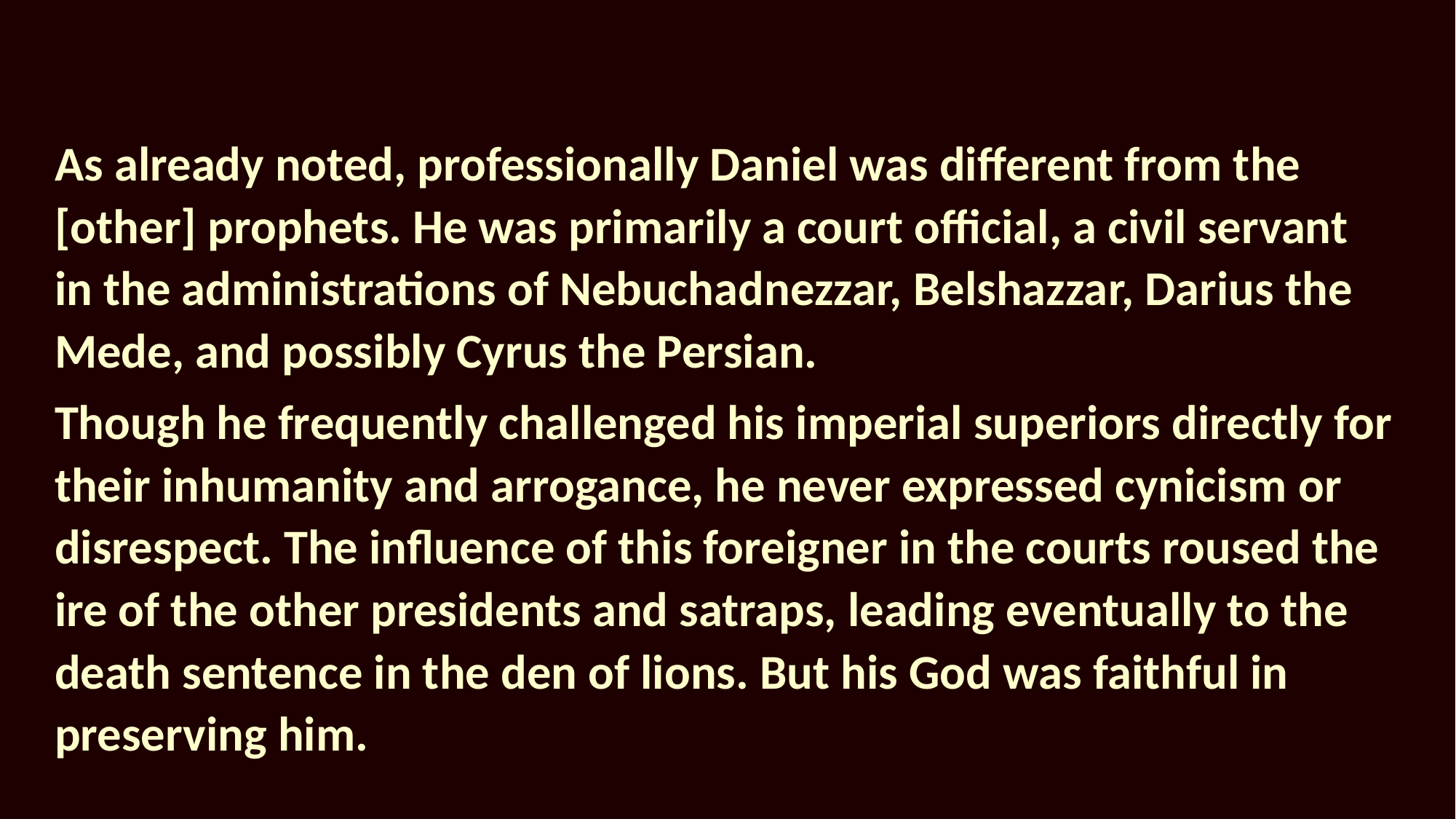

As already noted, professionally Daniel was different from the [other] prophets. He was primarily a court official, a civil servant in the administrations of Nebuchadnezzar, Belshazzar, Darius the Mede, and possibly Cyrus the Persian.
Though he frequently challenged his imperial superiors directly for their inhumanity and arrogance, he never expressed cynicism or disrespect. The influence of this foreigner in the courts roused the ire of the other presidents and satraps, leading eventually to the death sentence in the den of lions. But his God was faithful in preserving him.